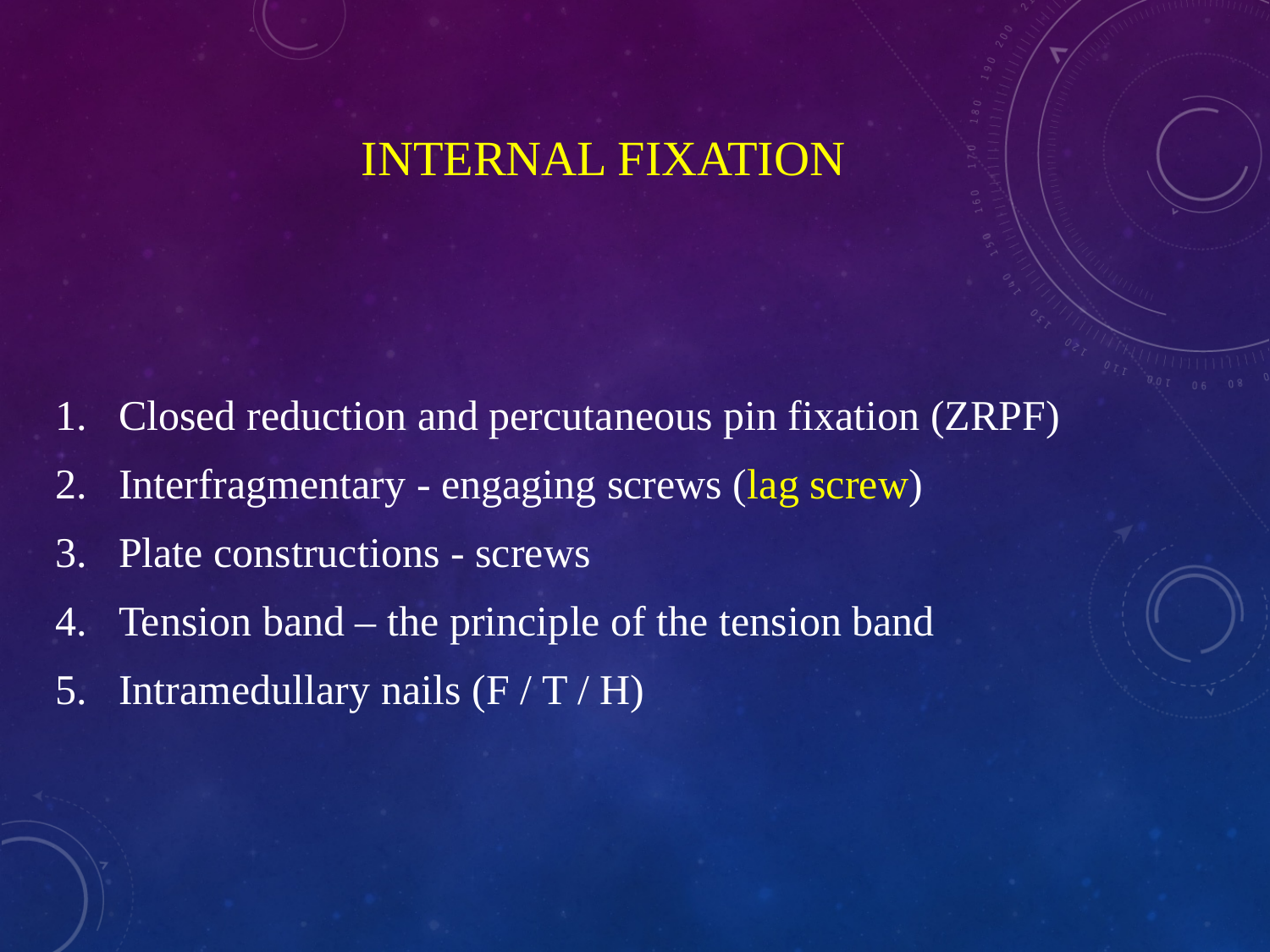

# Internal Fixation
Closed reduction and percutaneous pin fixation (ZRPF)
Interfragmentary - engaging screws (lag screw)
Plate constructions - screws
Tension band – the principle of the tension band
Intramedullary nails (F / T / H)